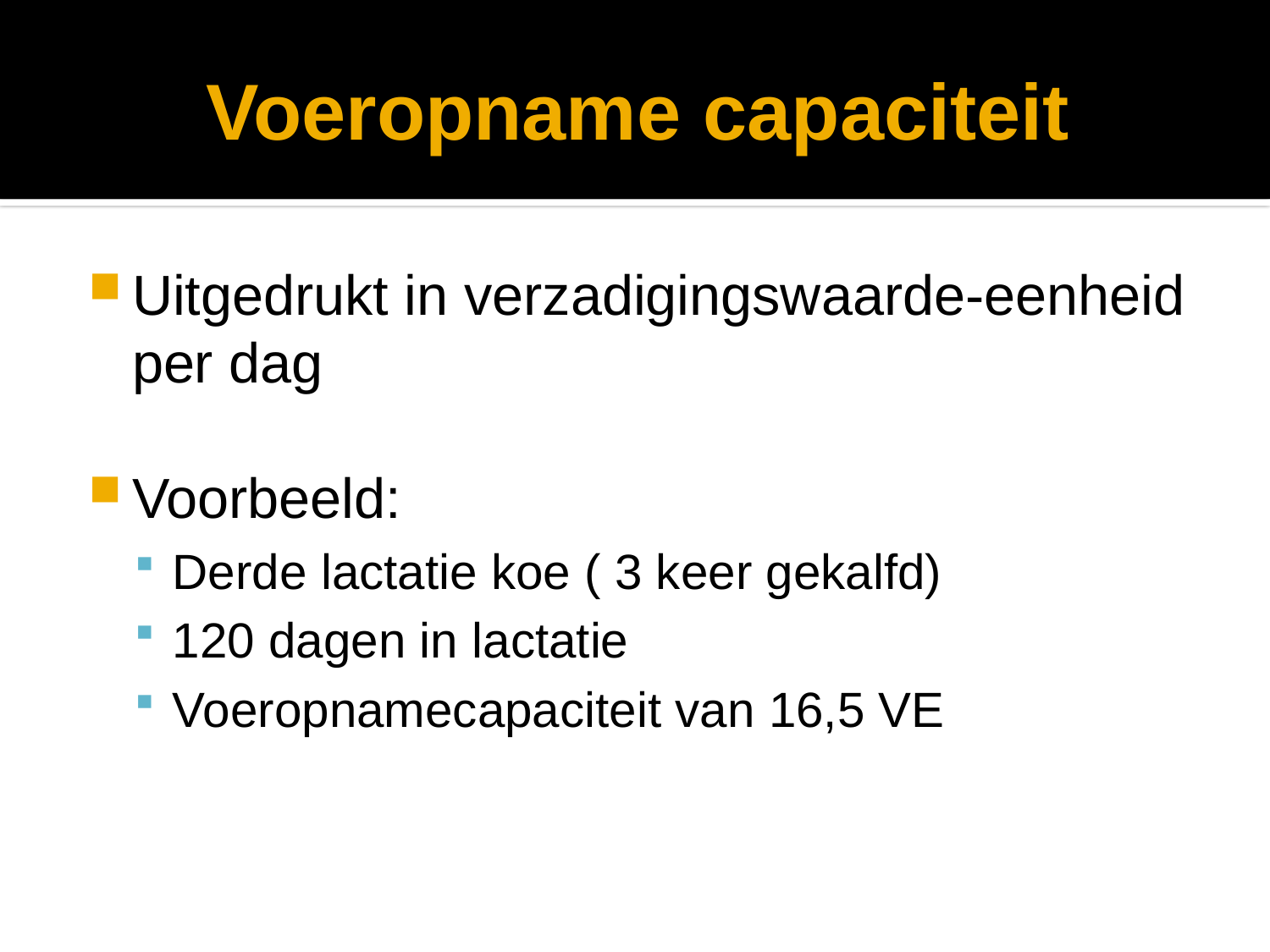

# Voeropname capaciteit
Uitgedrukt in verzadigingswaarde-eenheid per dag

Voorbeeld:
Derde lactatie koe ( 3 keer gekalfd)
120 dagen in lactatie
Voeropnamecapaciteit van 16,5 VE